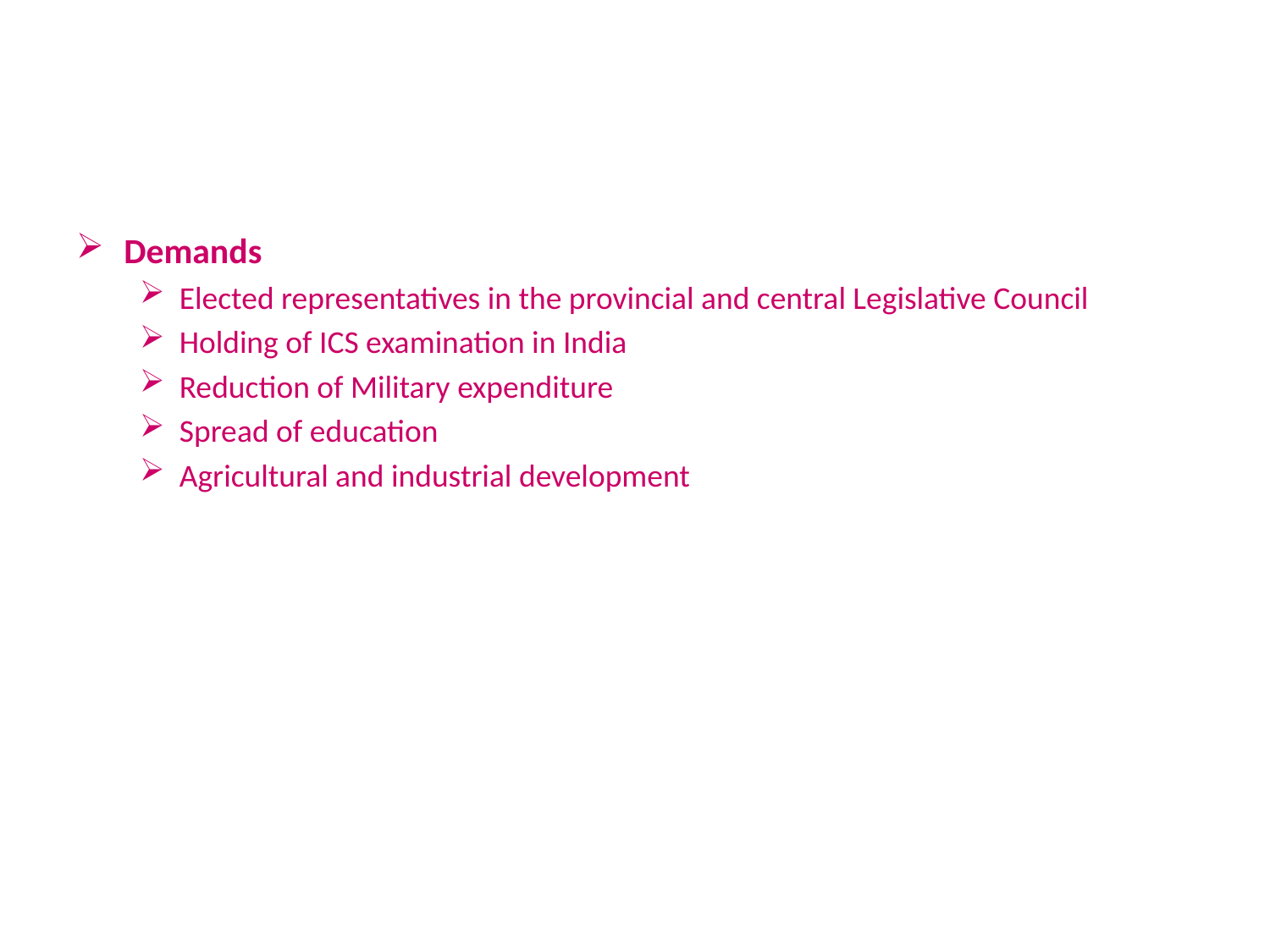

#
Demands
Elected representatives in the provincial and central Legislative Council
Holding of ICS examination in India
Reduction of Military expenditure
Spread of education
Agricultural and industrial development